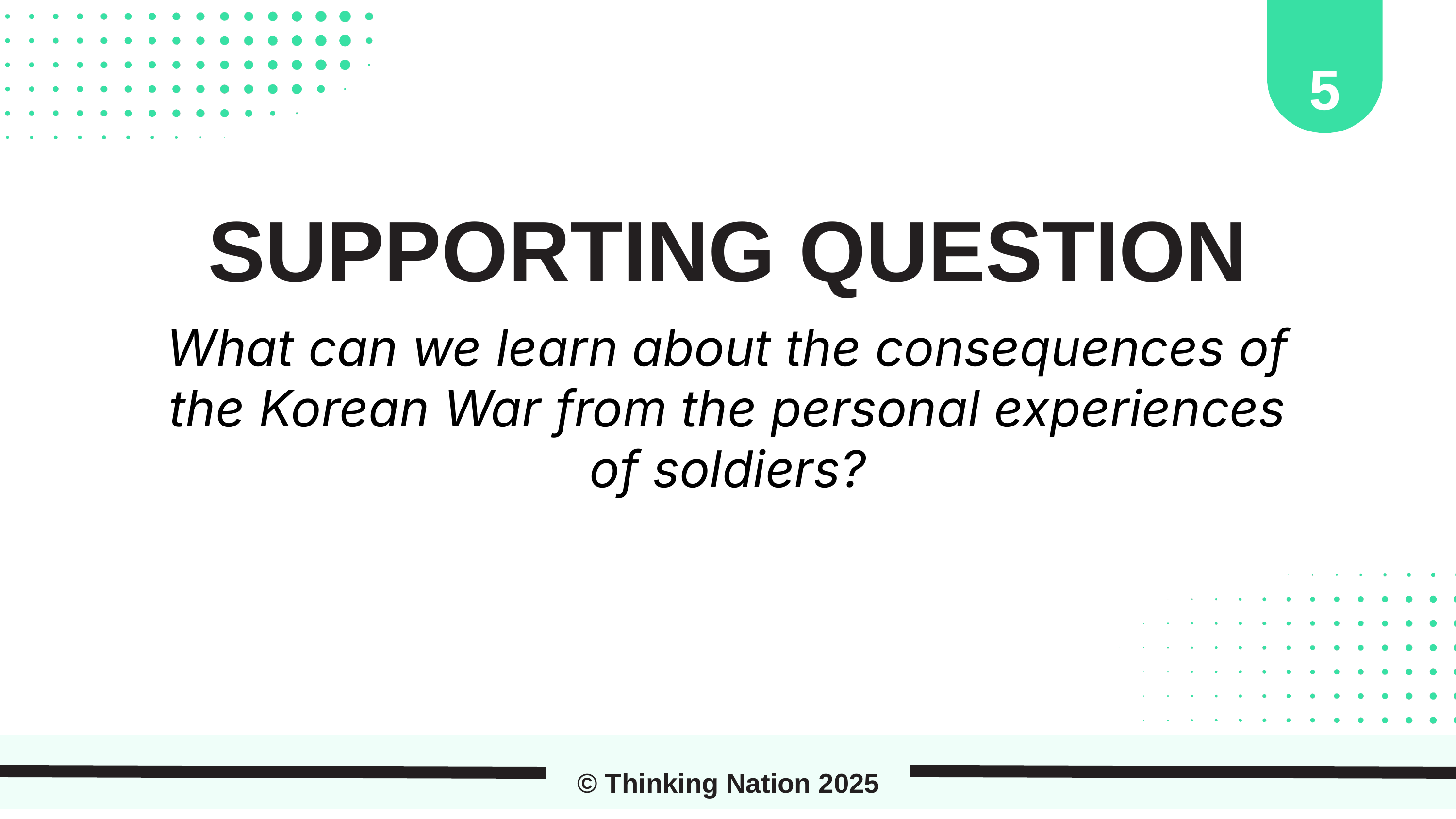

5
SUPPORTING QUESTION
What can we learn about the consequences of the Korean War from the personal experiences of soldiers?

© Thinking Nation 2025